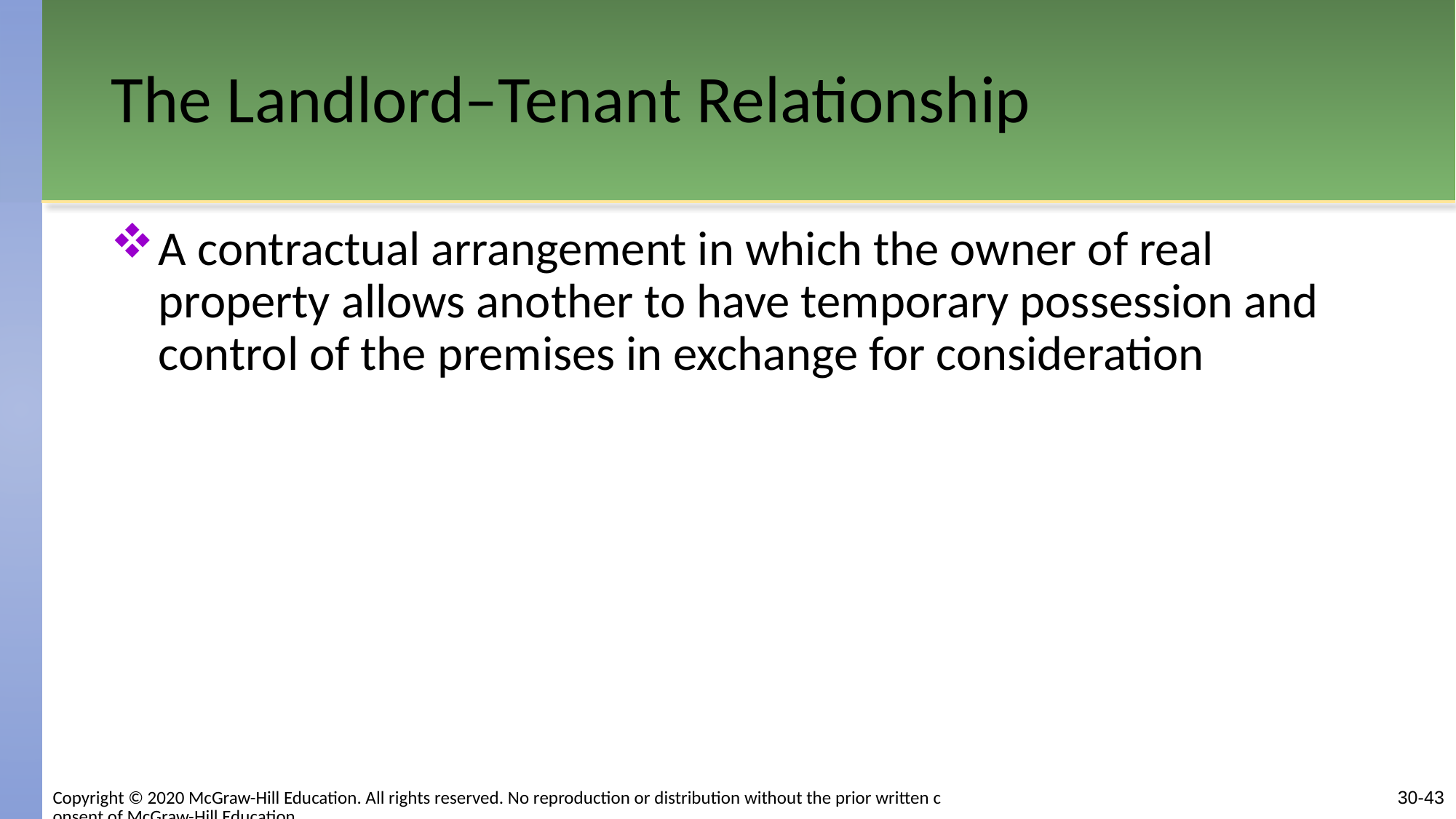

# The Landlord–Tenant Relationship
A contractual arrangement in which the owner of real property allows another to have temporary possession and control of the premises in exchange for consideration

Copyright © 2020 McGraw-Hill Education. All rights reserved. No reproduction or distribution without the prior written consent of McGraw-Hill Education.
30-43